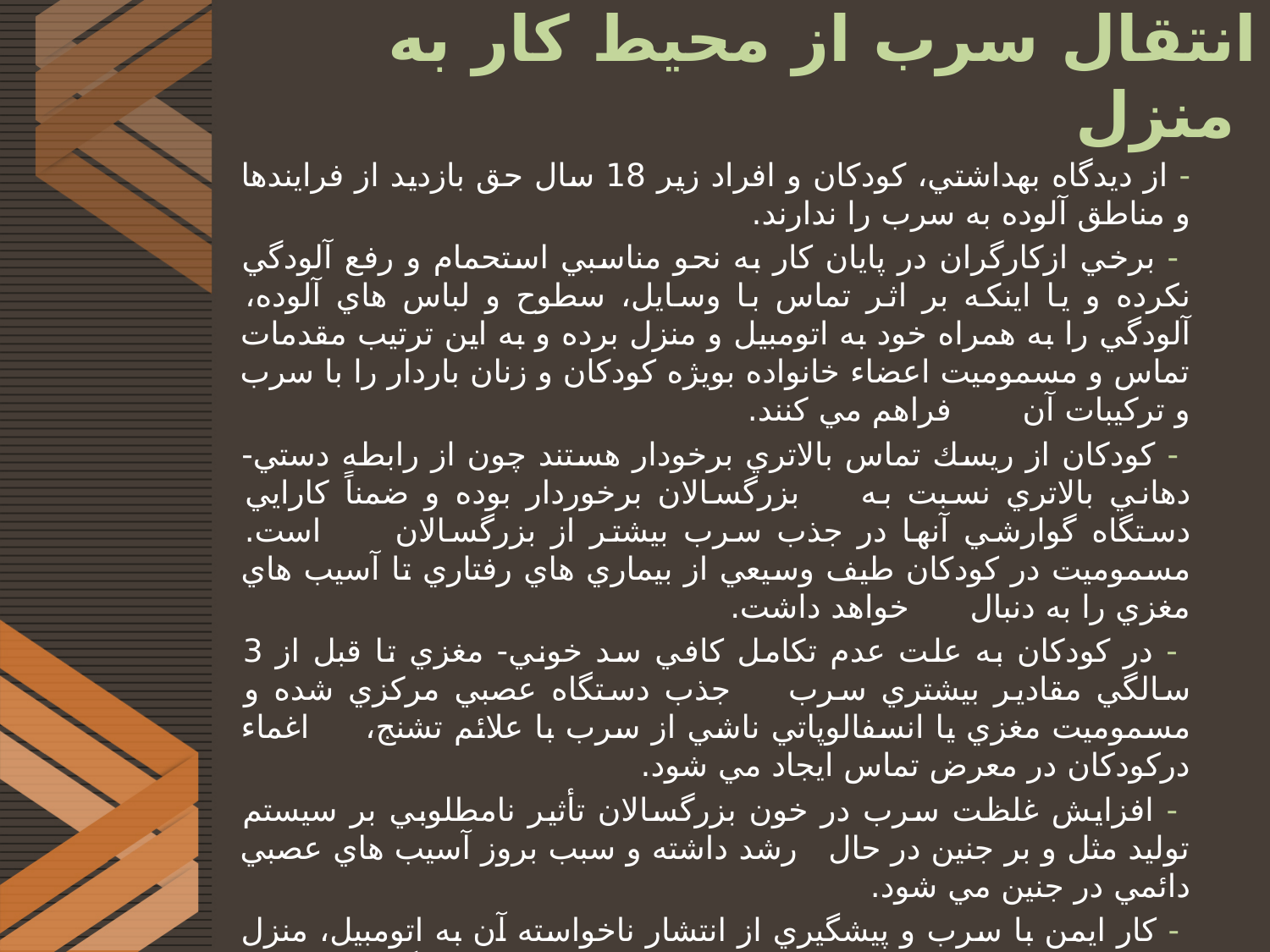

# انتقال سرب از محیط کار به منزل
- از ديدگاه بهداشتي، كودكان و افراد زير 18 سال حق بازديد از فرايندها و مناطق آلوده به سرب را ندارند.
 - برخي ازكارگران در پايان كار به نحو مناسبي استحمام و رفع آلودگي نکرده و يا اينکه بر اثر تماس با وسايل، سطوح و لباس هاي آلوده، آلودگي را به همراه خود به اتومبيل و منزل برده و به اين ترتيب مقدمات تماس و مسموميت اعضاء خانواده بويژه كودكان و زنان باردار را با سرب و تركيبات آن       فراهم مي كنند.
 - كودكان از ريسك تماس بالاتري برخودار هستند چون از رابطه دستي- دهاني بالاتري نسبت به    بزرگسالان برخوردار بوده و ضمناً كارايي دستگاه گوارشي آنها در جذب سرب بيشتر از بزرگسالان     است. مسموميت در كودكان طيف وسيعي از بيماري هاي رفتاري تا آسيب هاي مغزي را به دنبال      خواهد داشت.
 - در كودكان به علت عدم تکامل كافي سد خوني- مغزي تا قبل از 3 سالگي مقادير بيشتري سرب    جذب دستگاه عصبي مركزي شده و مسموميت مغزي يا انسفالوپاتي ناشي از سرب با علائم تشنج،     اغماء دركودكان در معرض تماس ايجاد مي شود.
 - افزايش غلظت سرب در خون بزرگسالان تأثير نامطلوبي بر سيستم توليد مثل و بر جنين در حال   رشد داشته و سبب بروز آسيب هاي عصبي دائمي در جنين مي شود.
 - كار ايمن با سرب و پيشگيري از انتشار ناخواسته آن به اتومبيل، منزل و اعضاء خانواده نيازمند    همکاري و تعامل دو طرفه كارگر و كارفرما است.